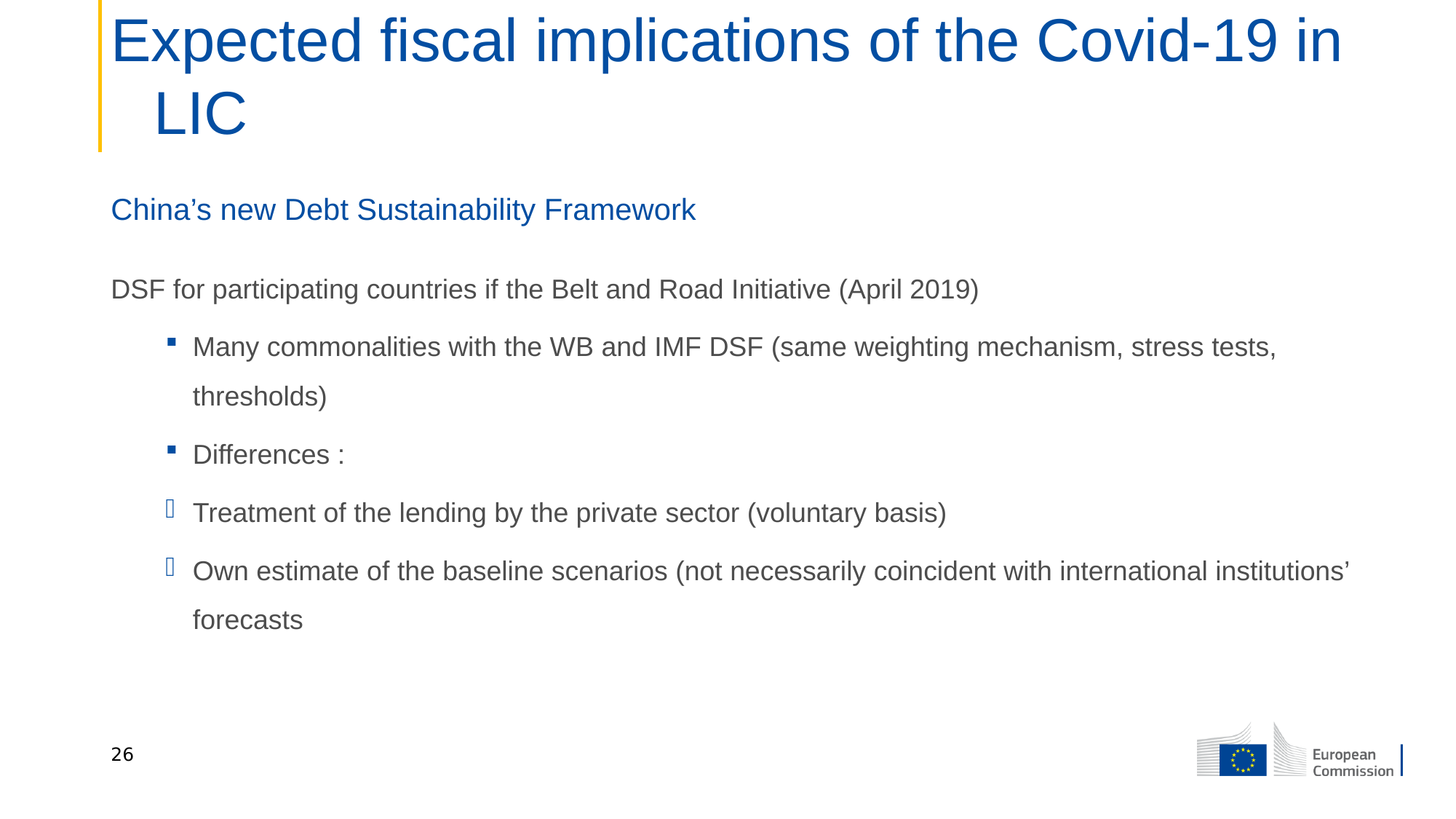

Expected fiscal implications of the Covid-19 in LIC
# China’s new Debt Sustainability Framework
DSF for participating countries if the Belt and Road Initiative (April 2019)
Many commonalities with the WB and IMF DSF (same weighting mechanism, stress tests, thresholds)
Differences :
Treatment of the lending by the private sector (voluntary basis)
Own estimate of the baseline scenarios (not necessarily coincident with international institutions’ forecasts

26